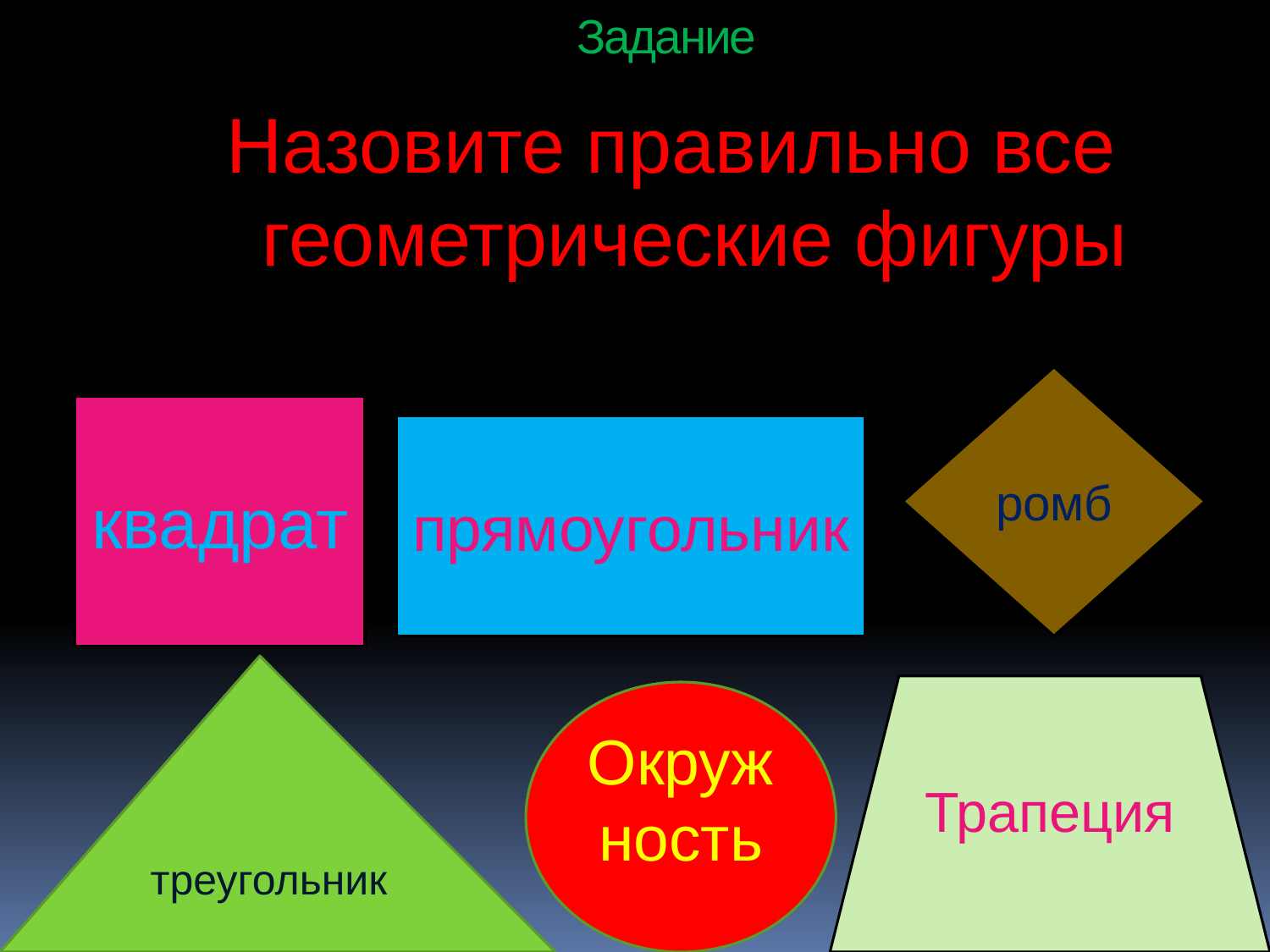

# Задание
Назовите правильно все геометрические фигуры

ромб
квадрат
прямоугольник
треугольник
Трапеция

Окружность